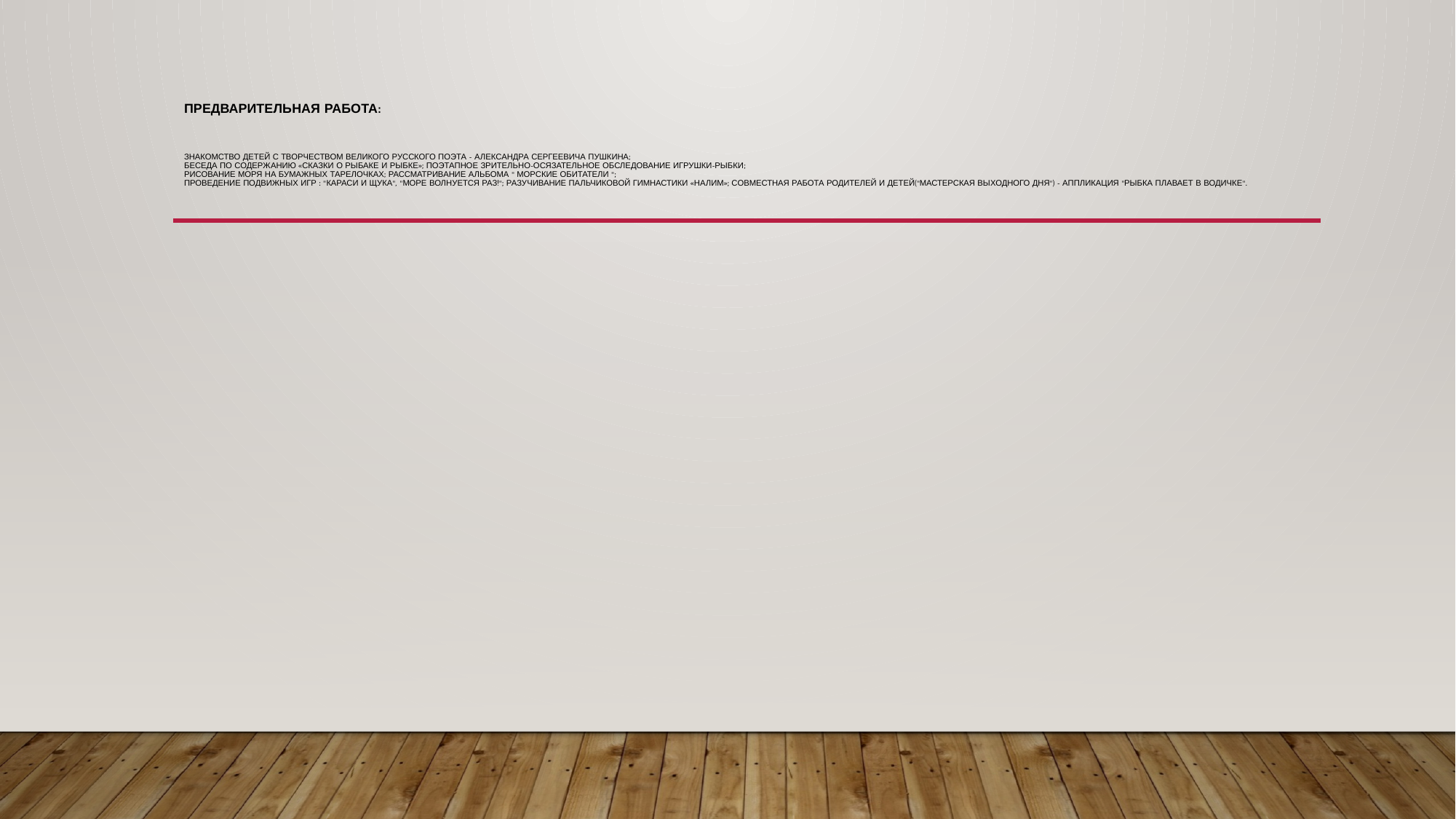

# Предварительная работа: знакомство детей с творчеством великого русского поэта - Александра Сергеевича Пушкина; беседа по содержанию «Сказки о рыбаке и рыбке»; Поэтапное зрительно-осязательное обследование игрушки-рыбки; рисование моря на бумажных тарелочках; рассматривание альбома " Морские обитатели "; проведение подвижных игр : "Караси и щука", "Море волнуется раз!"; разучивание пальчиковой гимнастики «Налим»; совместная работа родителей и детей("Мастерская выходного дня") - аппликация "Рыбка плавает в водичке".